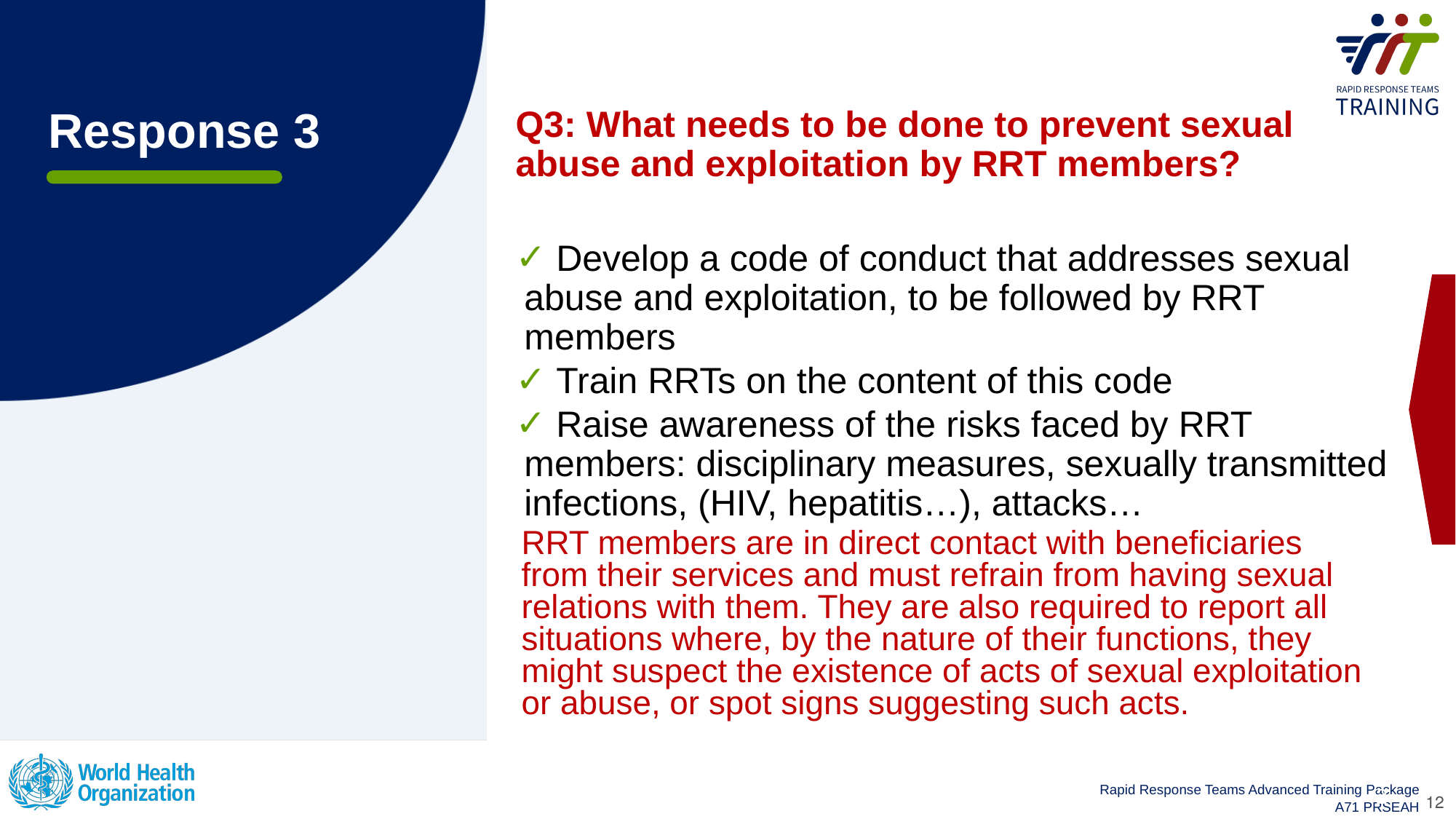

# Response 3
Q3: What needs to be done to prevent sexual abuse and exploitation by RRT members?

 Develop a code of conduct that addresses sexual abuse and exploitation, to be followed by RRT members
 Train RRTs on the content of this code
 Raise awareness of the risks faced by RRT members: disciplinary measures, sexually transmitted infections, (HIV, hepatitis…), attacks…

RRT members are in direct contact with beneficiaries from their services and must refrain from having sexual relations with them.​ They are also required to report all situations where, by the nature of their functions, they might suspect the existence of acts of sexual exploitation or abuse, or spot signs suggesting such acts.​
12